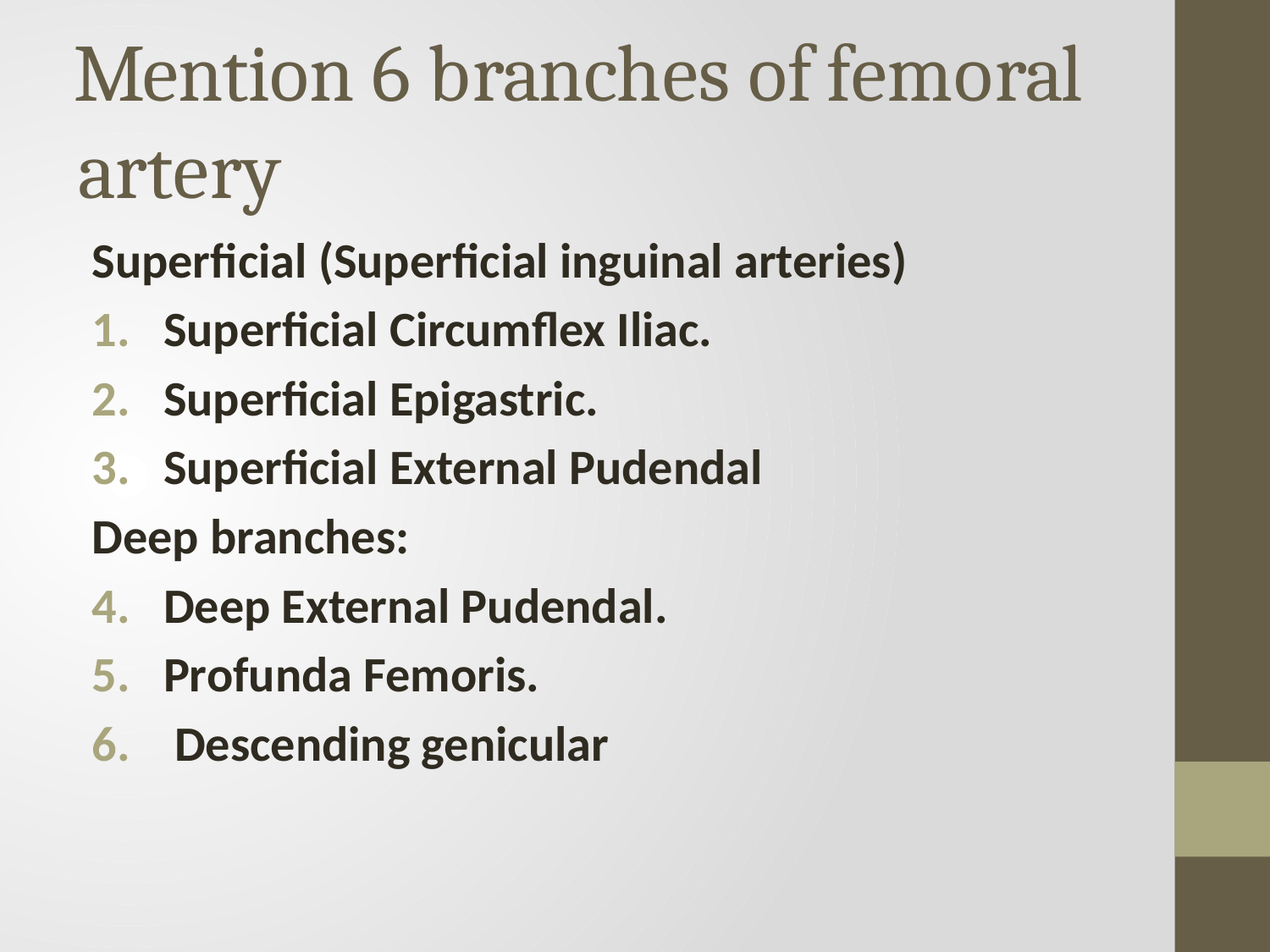

# Mention 6 branches of femoral artery
Superficial (Superficial inguinal arteries)
Superficial Circumflex Iliac.
Superficial Epigastric.
Superficial External Pudendal
Deep branches:
Deep External Pudendal.
Profunda Femoris.
 Descending genicular